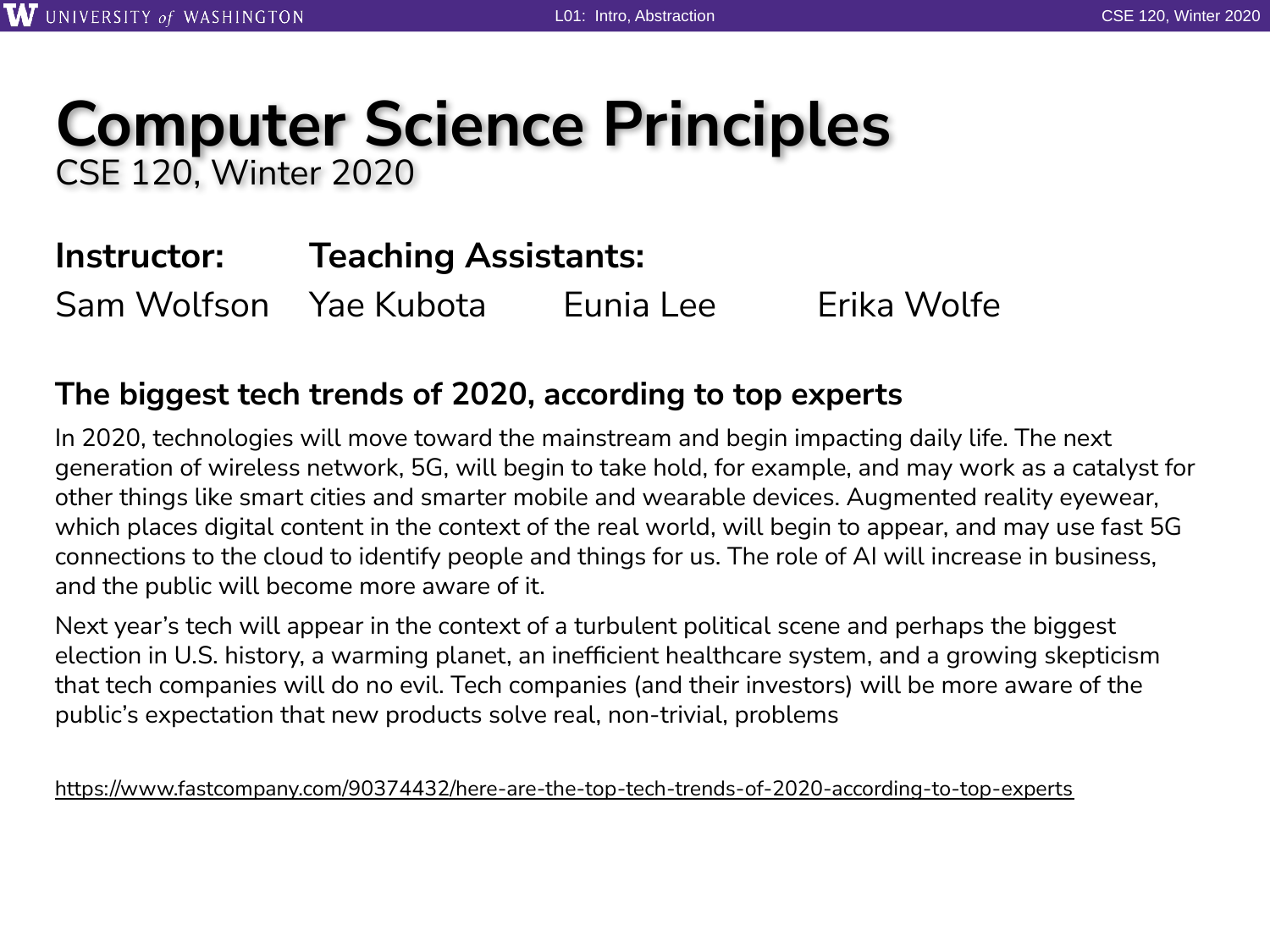

# Computer Science Principles CSE 120, Winter 2020
Instructor: 	Teaching Assistants:
Sam Wolfson	Yae Kubota	Eunia Lee	Erika Wolfe

The biggest tech trends of 2020, according to top experts
In 2020, technologies will move toward the mainstream and begin impacting daily life. The next generation of wireless network, 5G, will begin to take hold, for example, and may work as a catalyst for other things like smart cities and smarter mobile and wearable devices. Augmented reality eyewear, which places digital content in the context of the real world, will begin to appear, and may use fast 5G connections to the cloud to identify people and things for us. The role of AI will increase in business, and the public will become more aware of it.
Next year’s tech will appear in the context of a turbulent political scene and perhaps the biggest election in U.S. history, a warming planet, an inefficient healthcare system, and a growing skepticism that tech companies will do no evil. Tech companies (and their investors) will be more aware of the public’s expectation that new products solve real, non-trivial, problems

https://www.fastcompany.com/90374432/here-are-the-top-tech-trends-of-2020-according-to-top-experts